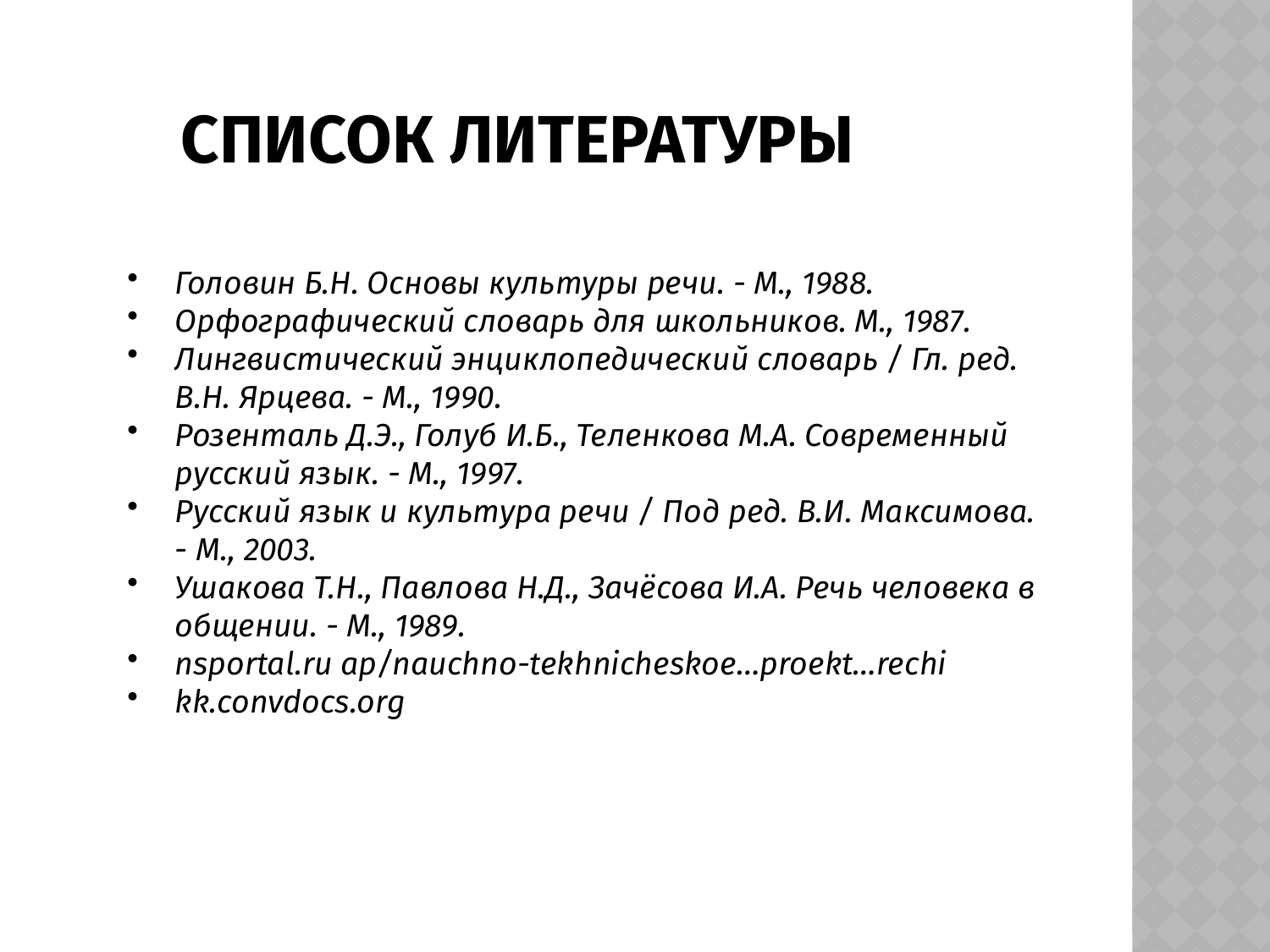

# Список литературы
Головин Б.Н. Основы культуры речи. - М., 1988.
Орфографический словарь для школьников. М., 1987.
Лингвистический энциклопедический словарь / Гл. ред. В.Н. Ярцева. - М., 1990.
Розенталь Д.Э., Голуб И.Б., Теленкова М.А. Современный русский язык. - М., 1997.
Русский язык и культура речи / Под ред. В.И. Максимова. - М., 2003.
Ушакова Т.Н., Павлова Н.Д., Зачёсова И.А. Речь человека в общении. - М., 1989.
nsportal.ru ap/nauchno-tekhnicheskoe…proekt…rechi
kk.convdocs.org